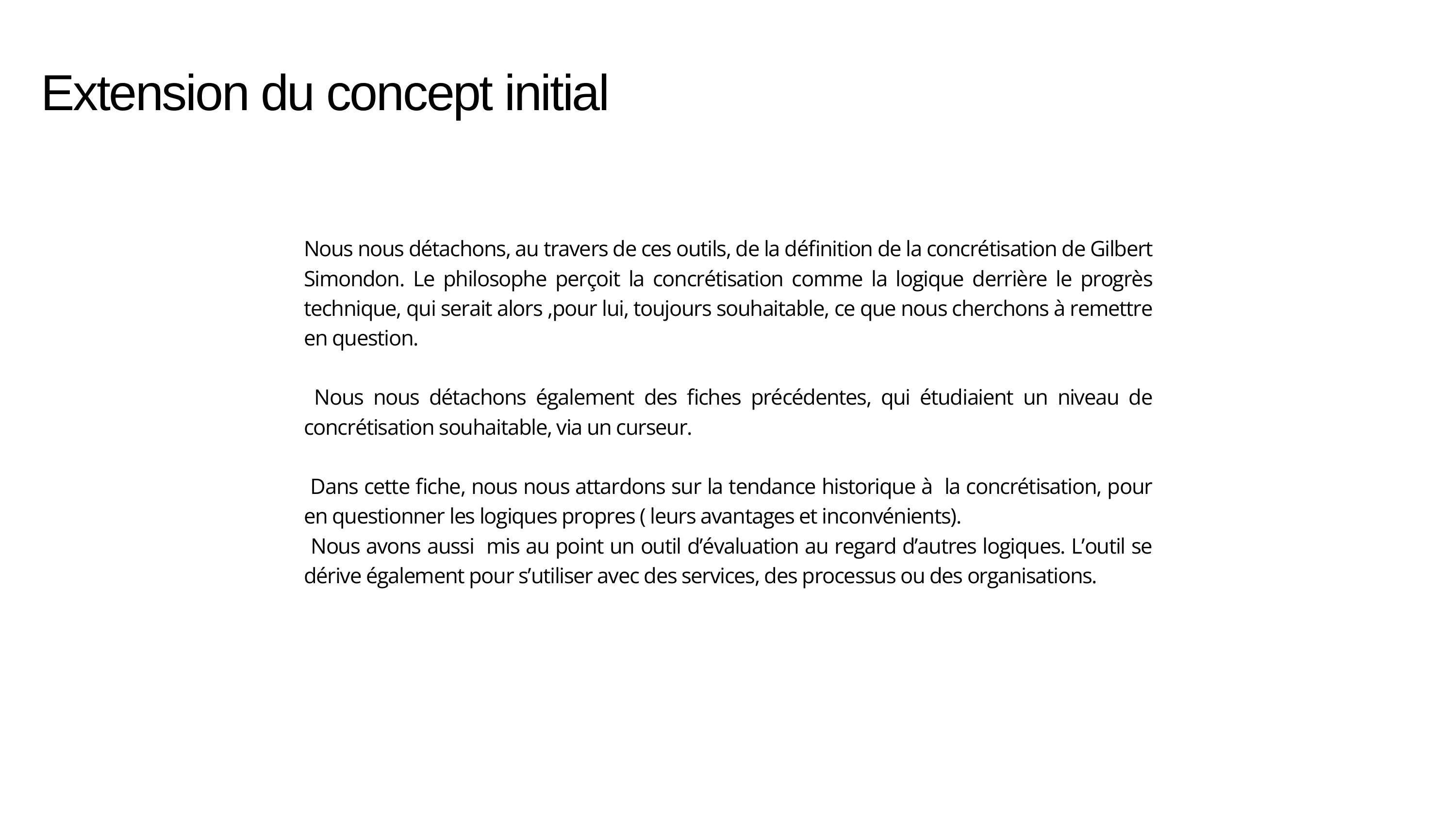

Extension du concept initial
Nous nous détachons, au travers de ces outils, de la définition de la concrétisation de Gilbert Simondon. Le philosophe perçoit la concrétisation comme la logique derrière le progrès technique, qui serait alors ,pour lui, toujours souhaitable, ce que nous cherchons à remettre en question.

 Nous nous détachons également des fiches précédentes, qui étudiaient un niveau de concrétisation souhaitable, via un curseur.

 Dans cette fiche, nous nous attardons sur la tendance historique à  la concrétisation, pour en questionner les logiques propres ( leurs avantages et inconvénients).
 Nous avons aussi  mis au point un outil d’évaluation au regard d’autres logiques. L’outil se dérive également pour s’utiliser avec des services, des processus ou des organisations.